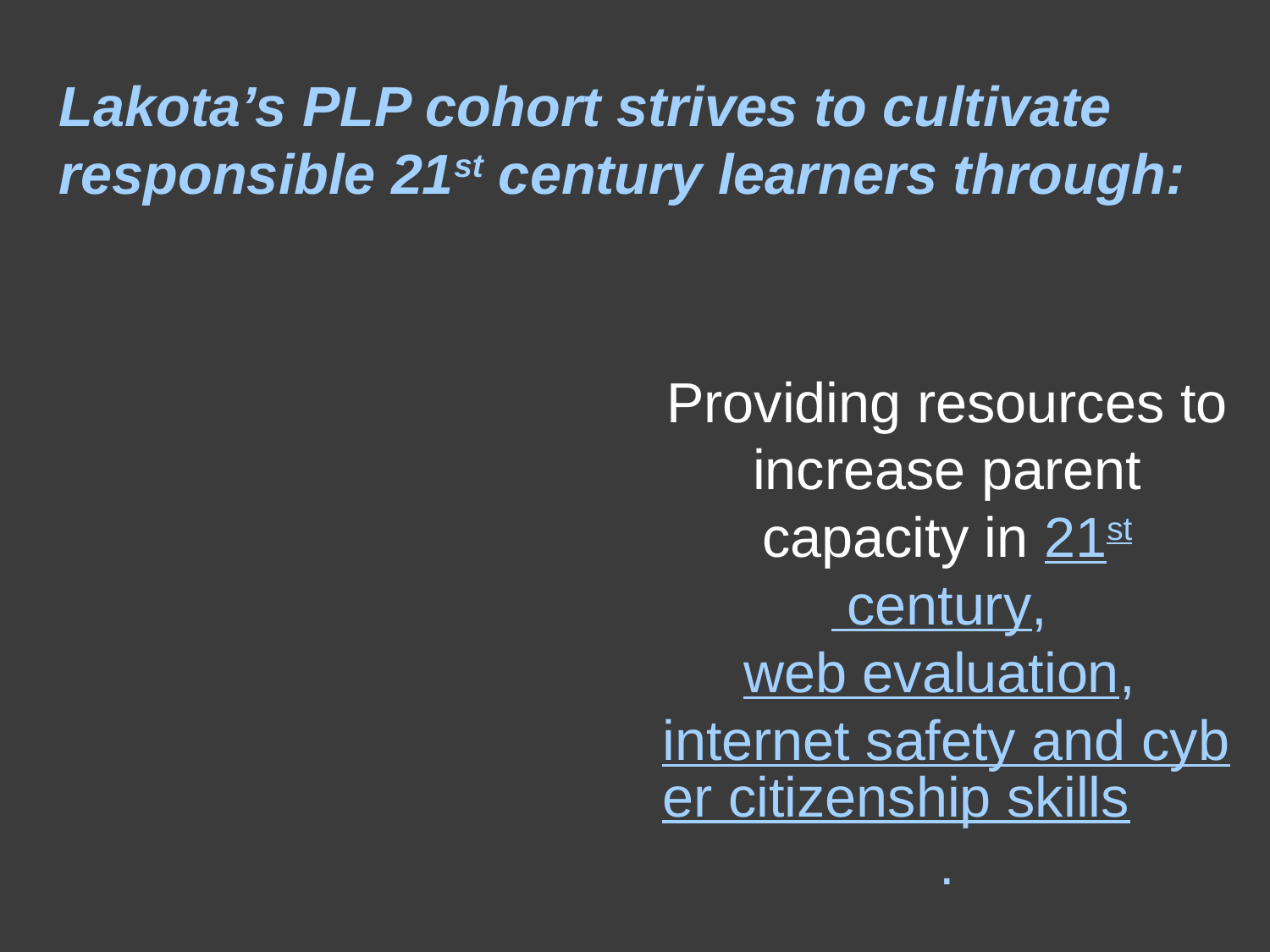

# Lakota’s PLP cohort strives to cultivate responsible 21st century learners through:

Parent Resources Website
Providing resources to increase parent capacity in 21st century, web evaluation, internet safety and cyber citizenship skills.